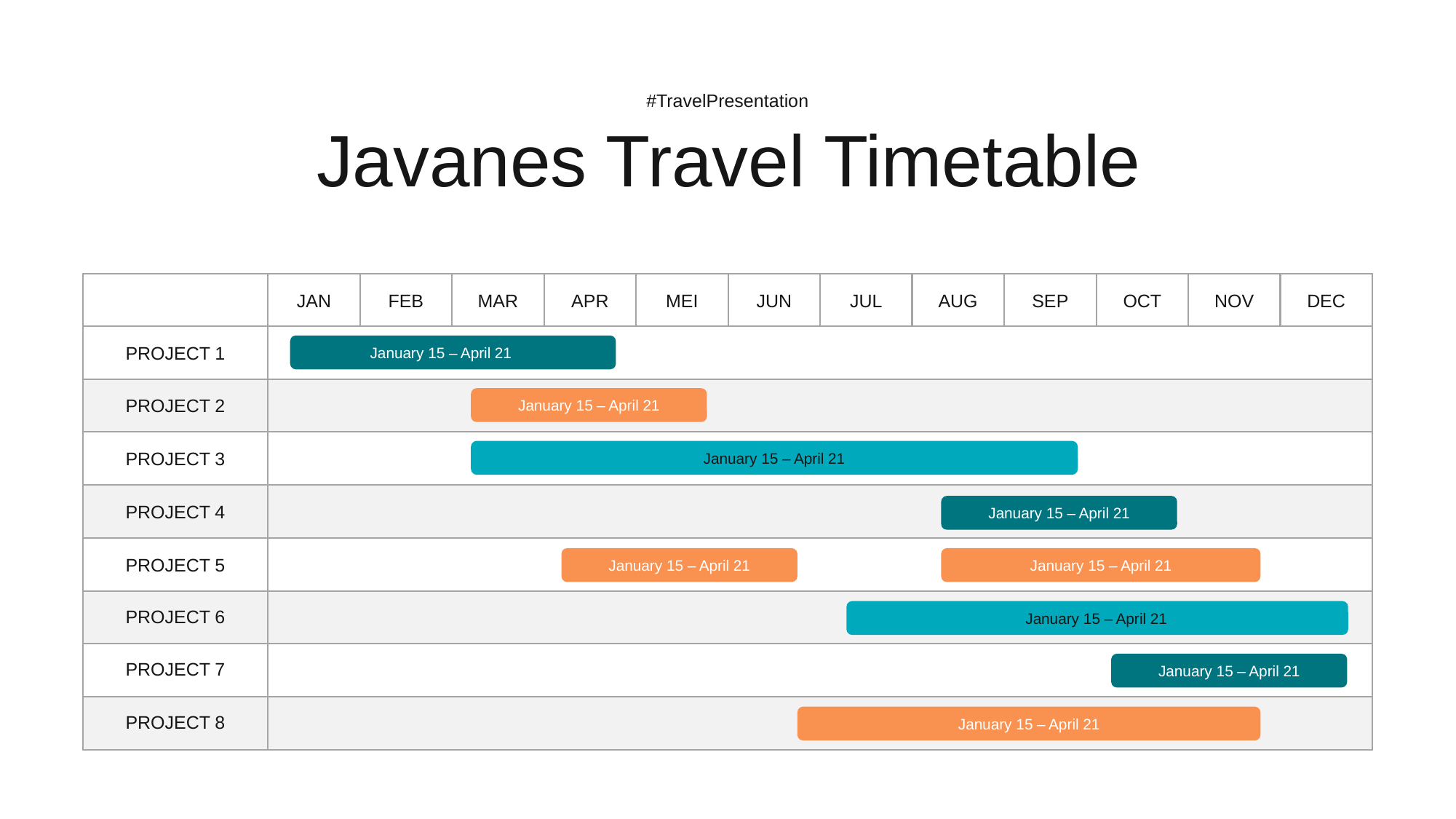

#TravelPresentation
Javanes Travel Timetable

JAN
FEB
MAR
APR
MEI
JUN
JUL
AUG
SEP
OCT
NOV
DEC

PROJECT 1
January 15 – April 21

PROJECT 2
January 15 – April 21

PROJECT 3
January 15 – April 21

PROJECT 4

January 15 – April 21

PROJECT 5

January 15 – April 21
January 15 – April 21

PROJECT 6

January 15 – April 21

PROJECT 7

January 15 – April 21

PROJECT 8

January 15 – April 21